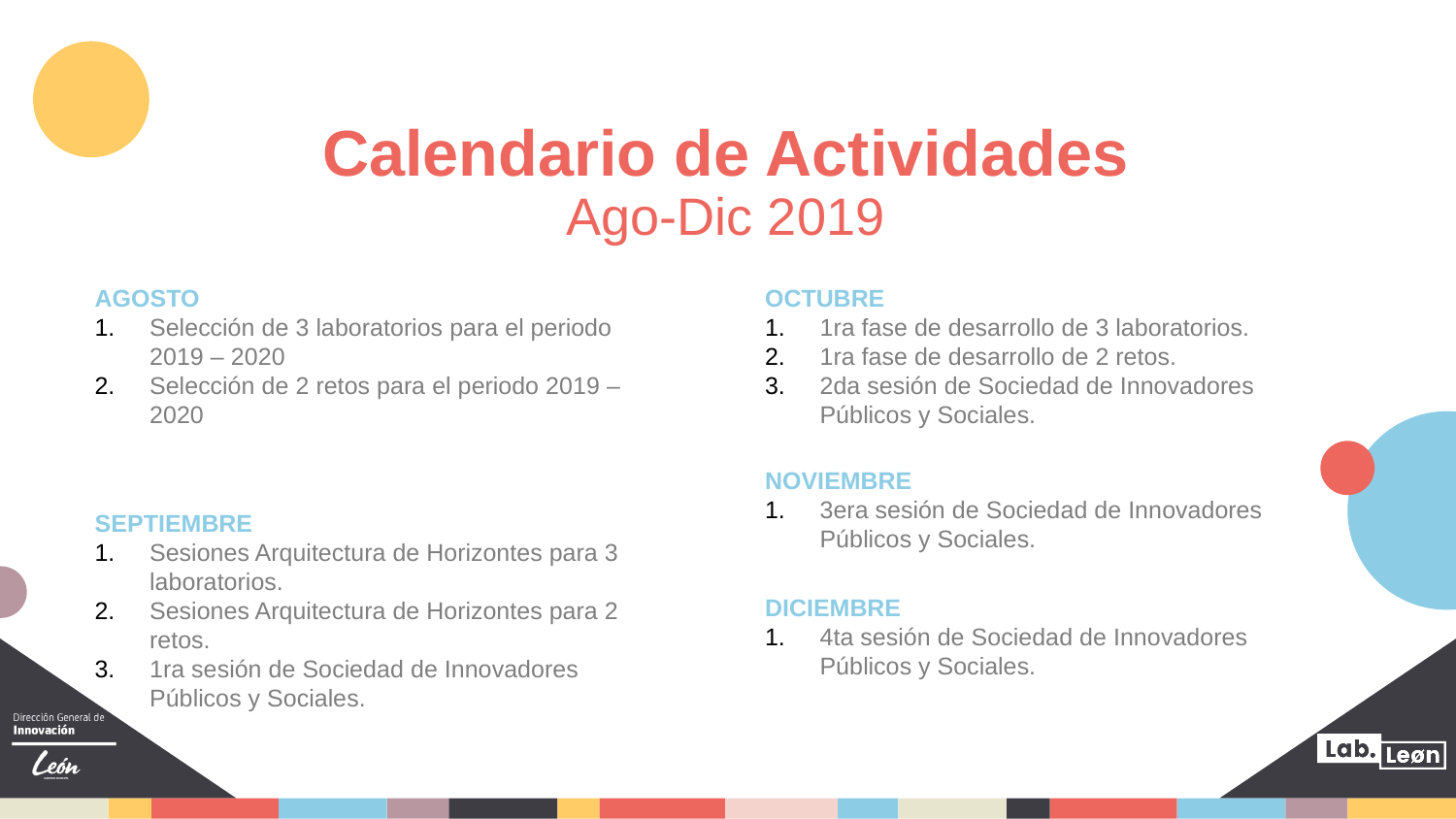

Calendario de Actividades
Ago-Dic 2019
AGOSTO
Selección de 3 laboratorios para el periodo 2019 – 2020
Selección de 2 retos para el periodo 2019 – 2020

OCTUBRE
1ra fase de desarrollo de 3 laboratorios.
1ra fase de desarrollo de 2 retos.
2da sesión de Sociedad de Innovadores Públicos y Sociales.

NOVIEMBRE
3era sesión de Sociedad de Innovadores Públicos y Sociales.
SEPTIEMBRE
Sesiones Arquitectura de Horizontes para 3 laboratorios.
Sesiones Arquitectura de Horizontes para 2 retos.
1ra sesión de Sociedad de Innovadores Públicos y Sociales.

DICIEMBRE
4ta sesión de Sociedad de Innovadores Públicos y Sociales.